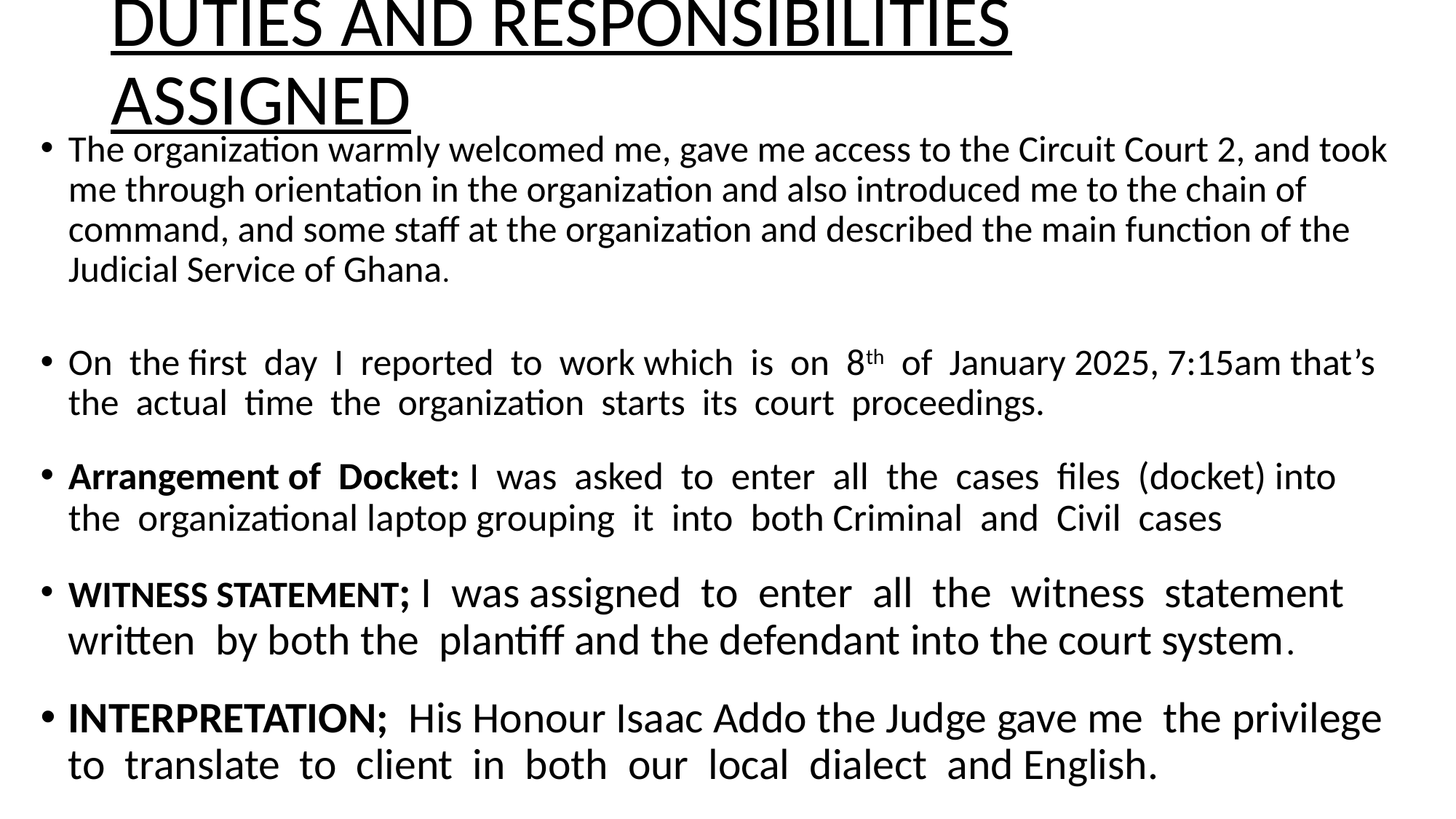

# DUTIES AND RESPONSIBILITIES ASSIGNED
The organization warmly welcomed me, gave me access to the Circuit Court 2, and took me through orientation in the organization and also introduced me to the chain of command, and some staff at the organization and described the main function of the Judicial Service of Ghana.

On  the first  day  I  reported  to  work which  is  on  8th  of  January 2025, 7:15am that’s the  actual  time  the  organization  starts  its  court  proceedings.

Arrangement of  Docket: I  was  asked  to  enter  all  the  cases  files  (docket) into the  organizational laptop grouping  it  into  both Criminal  and  Civil  cases

WITNESS STATEMENT; I  was assigned  to  enter  all  the  witness  statement  written  by both the  plantiff and the defendant into the court system.

INTERPRETATION;  His Honour Isaac Addo the Judge gave me  the privilege to  translate  to  client  in  both  our  local  dialect  and English.